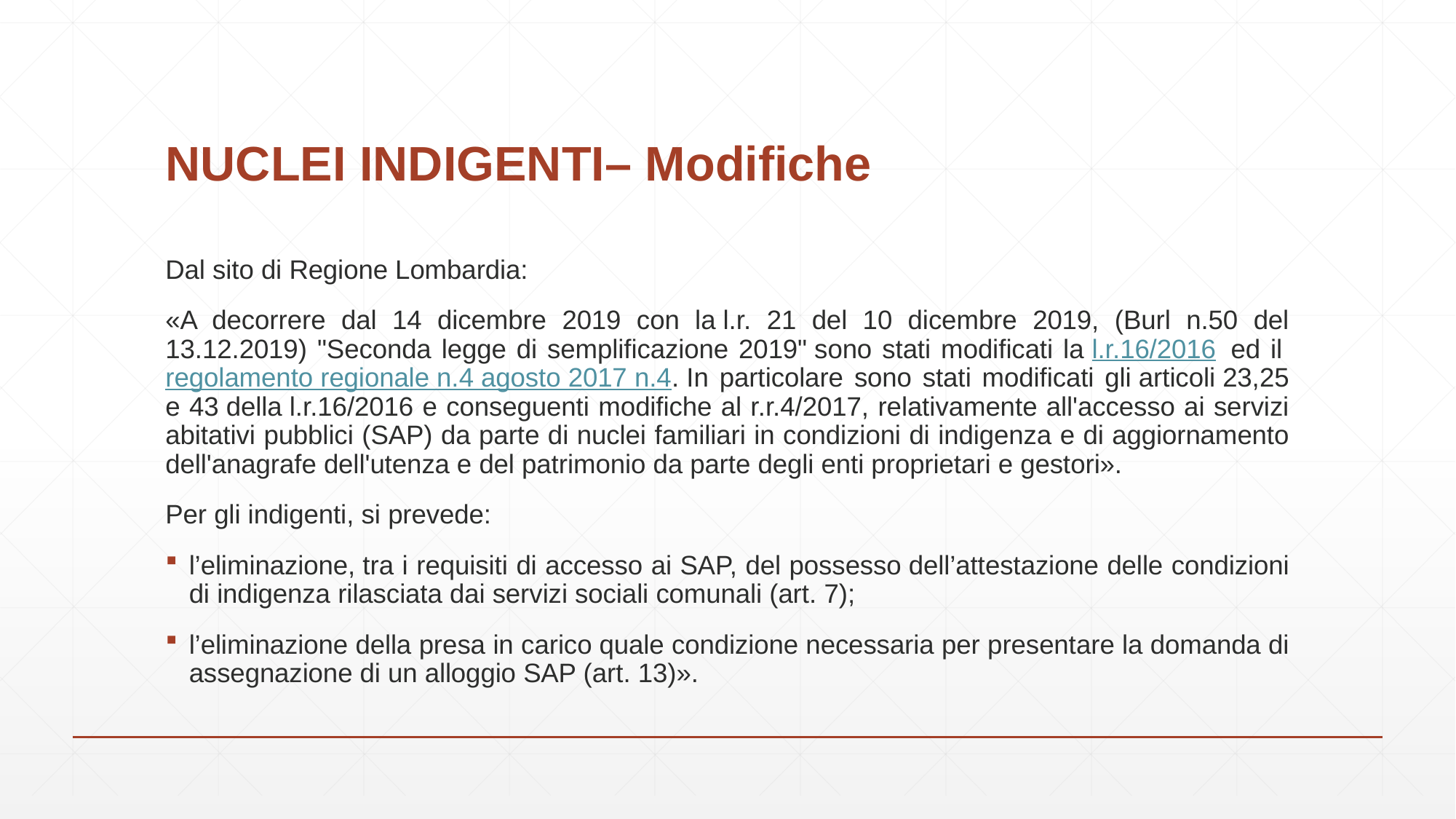

# NUCLEI INDIGENTI– Modifiche

Dal sito di Regione Lombardia:
«A decorrere dal 14 dicembre 2019 con la l.r. 21 del 10 dicembre 2019, (Burl n.50 del 13.12.2019) "Seconda legge di semplificazione 2019" sono stati modificati la l.r.16/2016  ed il regolamento regionale n.4 agosto 2017 n.4. In particolare sono stati modificati gli articoli 23,25 e 43 della l.r.16/2016 e conseguenti modifiche al r.r.4/2017, relativamente all'accesso ai servizi abitativi pubblici (SAP) da parte di nuclei familiari in condizioni di indigenza e di aggiornamento dell'anagrafe dell'utenza e del patrimonio da parte degli enti proprietari e gestori».
Per gli indigenti, si prevede:
l’eliminazione, tra i requisiti di accesso ai SAP, del possesso dell’attestazione delle condizioni di indigenza rilasciata dai servizi sociali comunali (art. 7);
l’eliminazione della presa in carico quale condizione necessaria per presentare la domanda di assegnazione di un alloggio SAP (art. 13)».